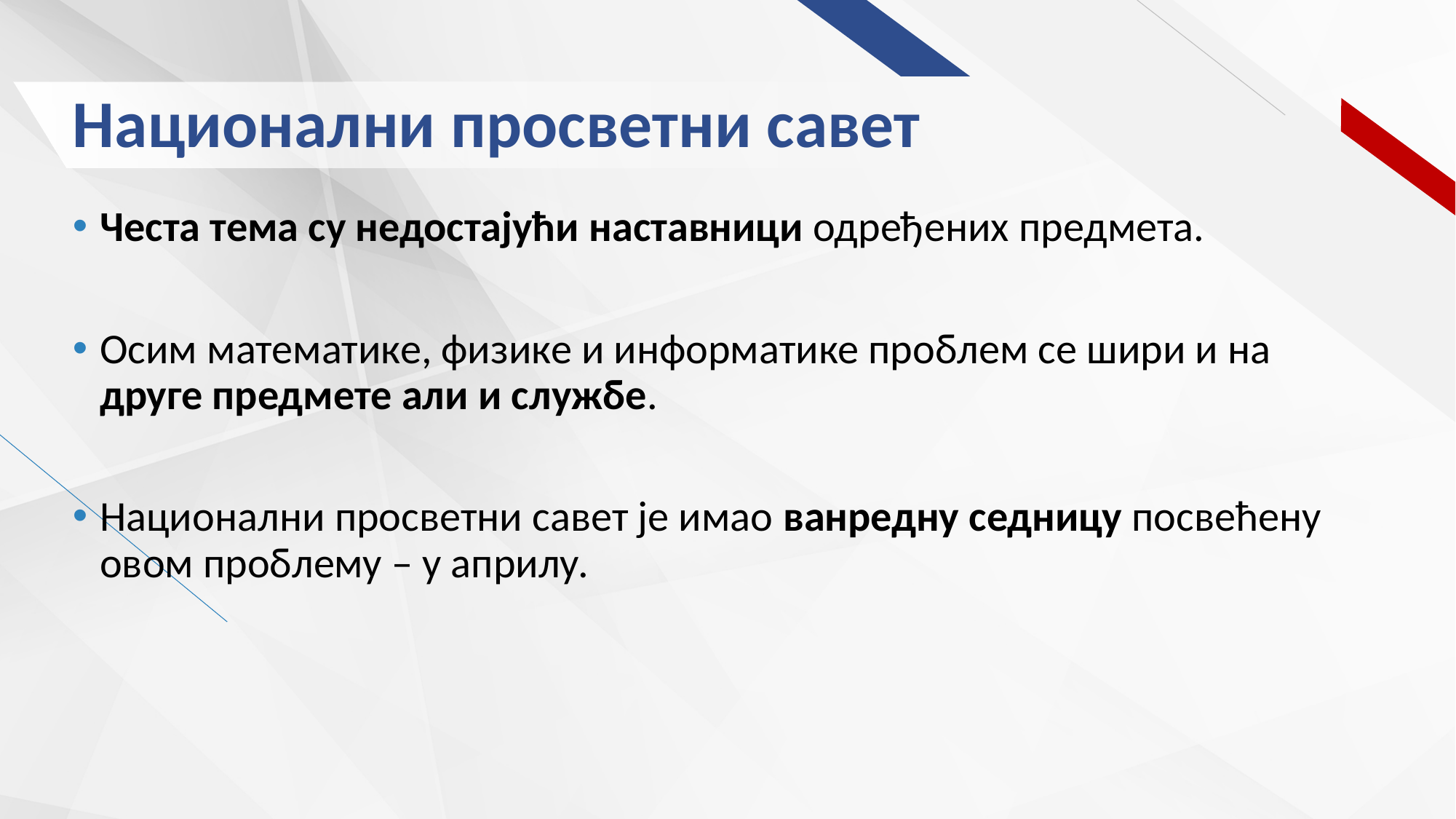

# Национални просветни савет
Честа тема су недостајући наставници одређених предмета.

Осим математике, физике и информатике проблем се шири и на друге предмете али и службе.

Национални просветни савет је имао ванредну седницу посвећену овом проблему – у априлу.